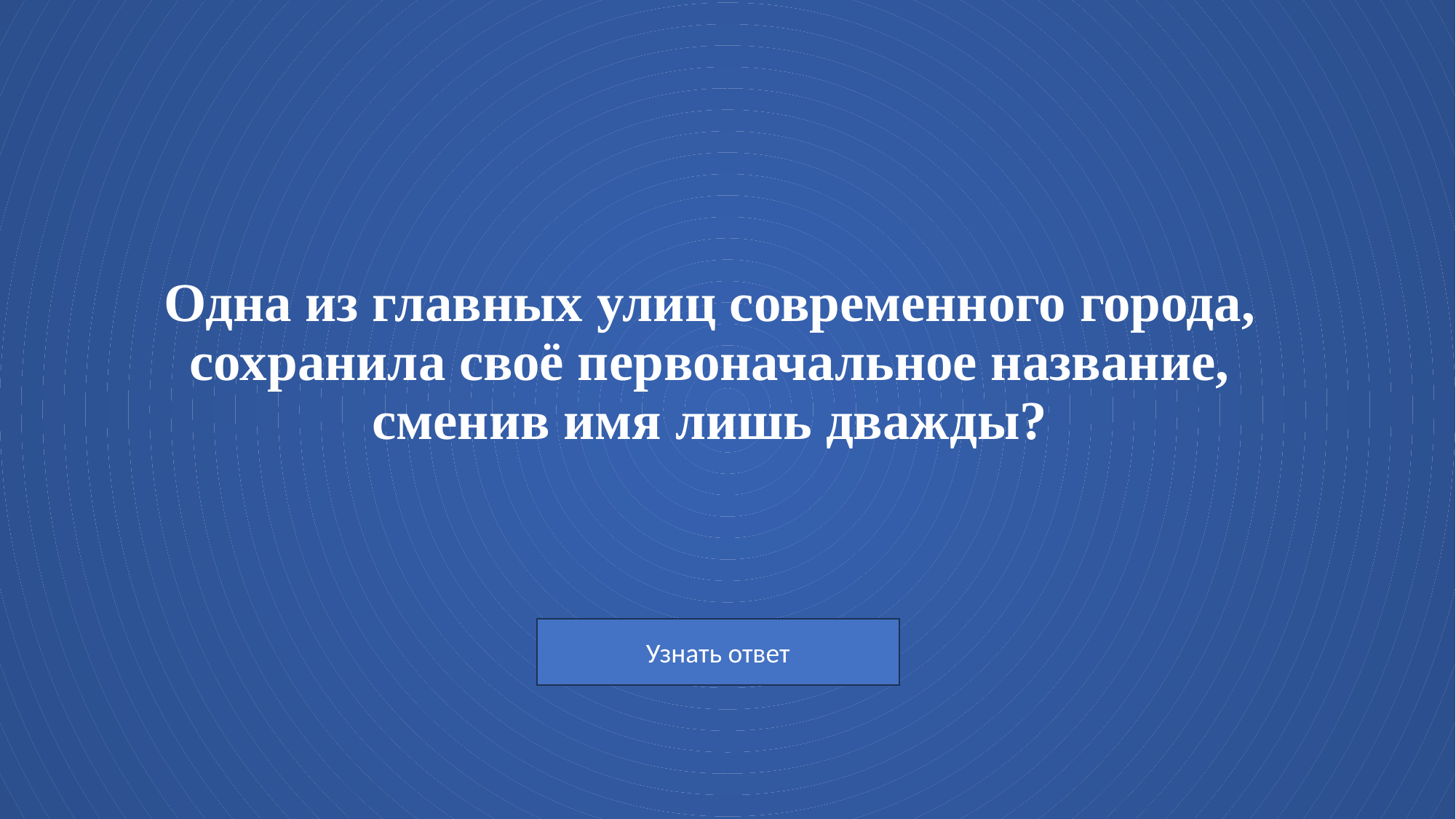

# Одна из главных улиц современного города, сохранила своё первоначальное название, сменив имя лишь дважды?